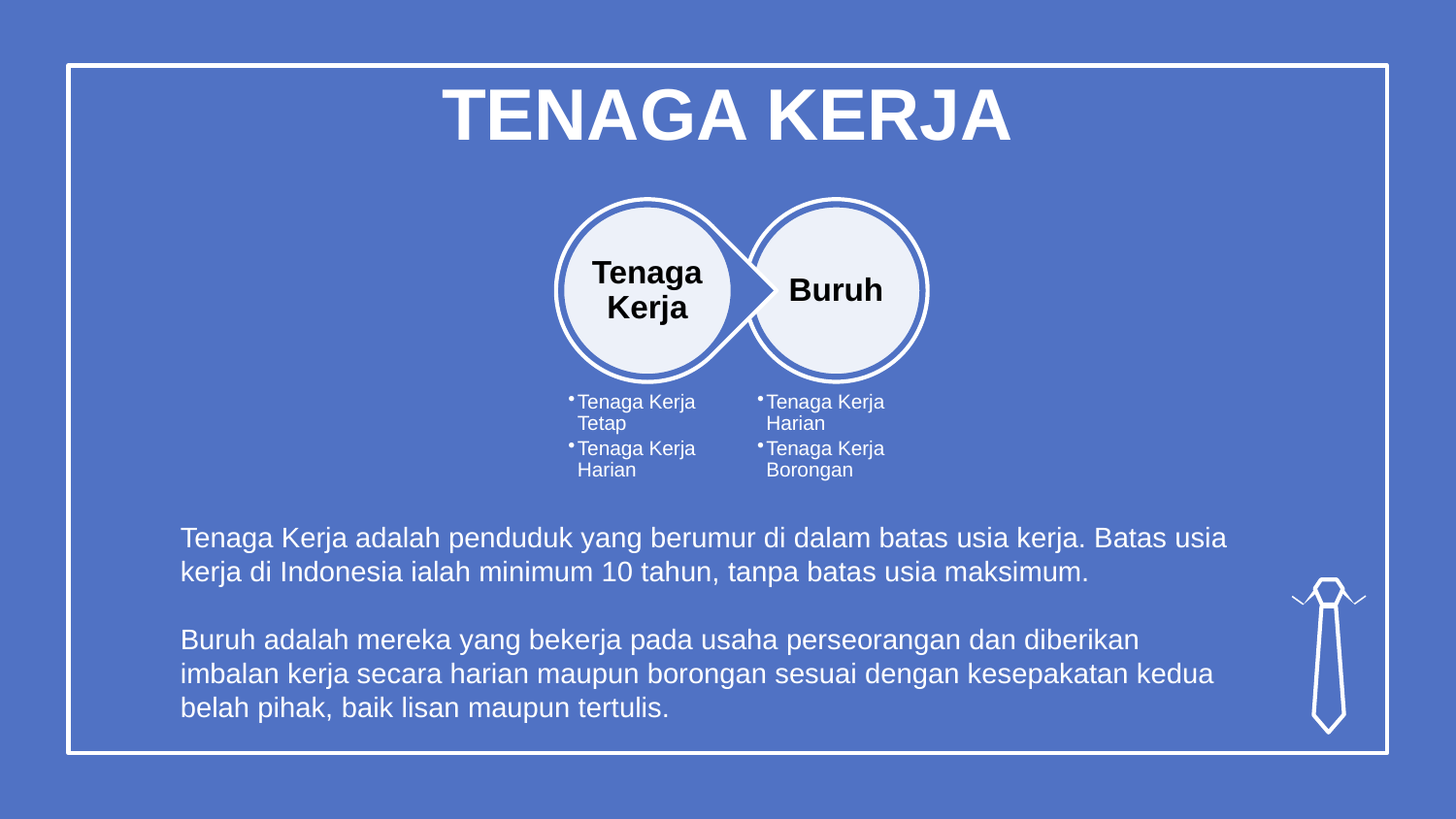

TENAGA KERJA
Buruh
Tenaga Kerja Harian
Tenaga Kerja Borongan
Tenaga Kerja
Tenaga Kerja Tetap
Tenaga Kerja Harian
Tenaga Kerja adalah penduduk yang berumur di dalam batas usia kerja. Batas usia kerja di Indonesia ialah minimum 10 tahun, tanpa batas usia maksimum.

Buruh adalah mereka yang bekerja pada usaha perseorangan dan diberikan imbalan kerja secara harian maupun borongan sesuai dengan kesepakatan kedua belah pihak, baik lisan maupun tertulis.